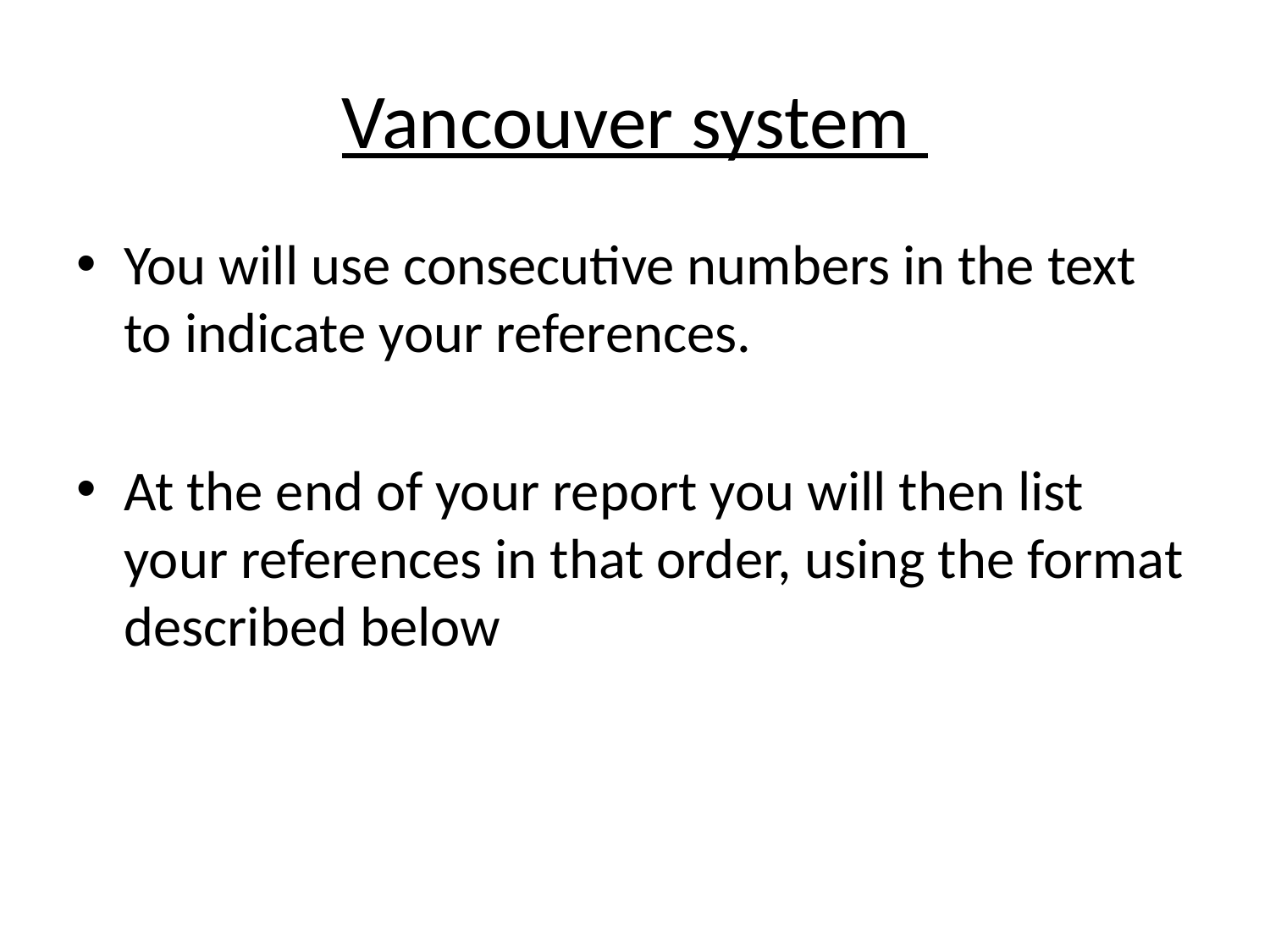

# Vancouver system
You will use consecutive numbers in the text to indicate your references.

At the end of your report you will then list your references in that order, using the format described below